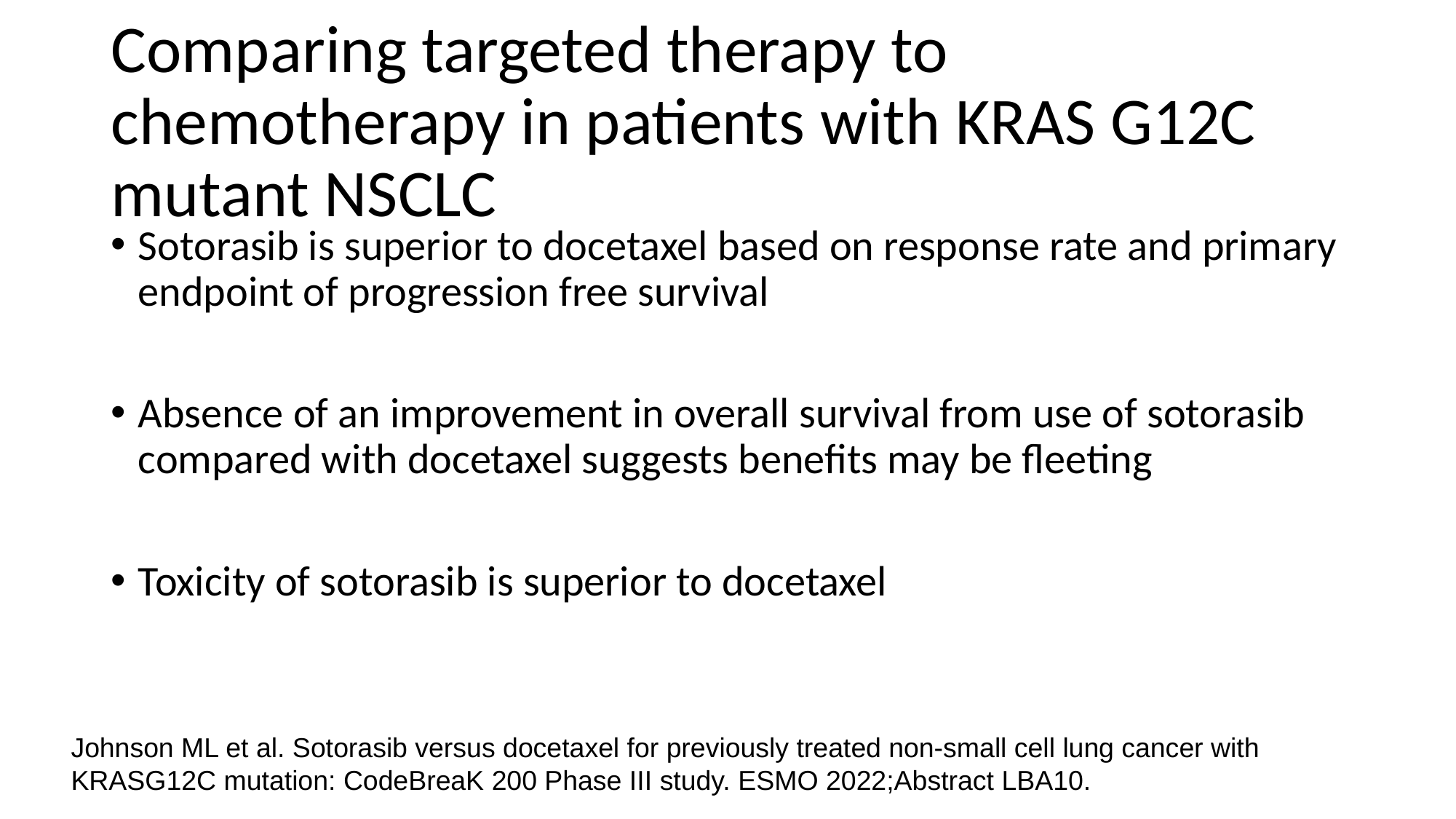

# Comparing targeted therapy to chemotherapy in patients with KRAS G12C mutant NSCLC
Sotorasib is superior to docetaxel based on response rate and primary endpoint of progression free survival

Absence of an improvement in overall survival from use of sotorasib compared with docetaxel suggests benefits may be fleeting

Toxicity of sotorasib is superior to docetaxel
Johnson ML et al. Sotorasib versus docetaxel for previously treated non-small cell lung cancer with KRASG12C mutation: CodeBreaK 200 Phase III study. ESMO 2022;Abstract LBA10.